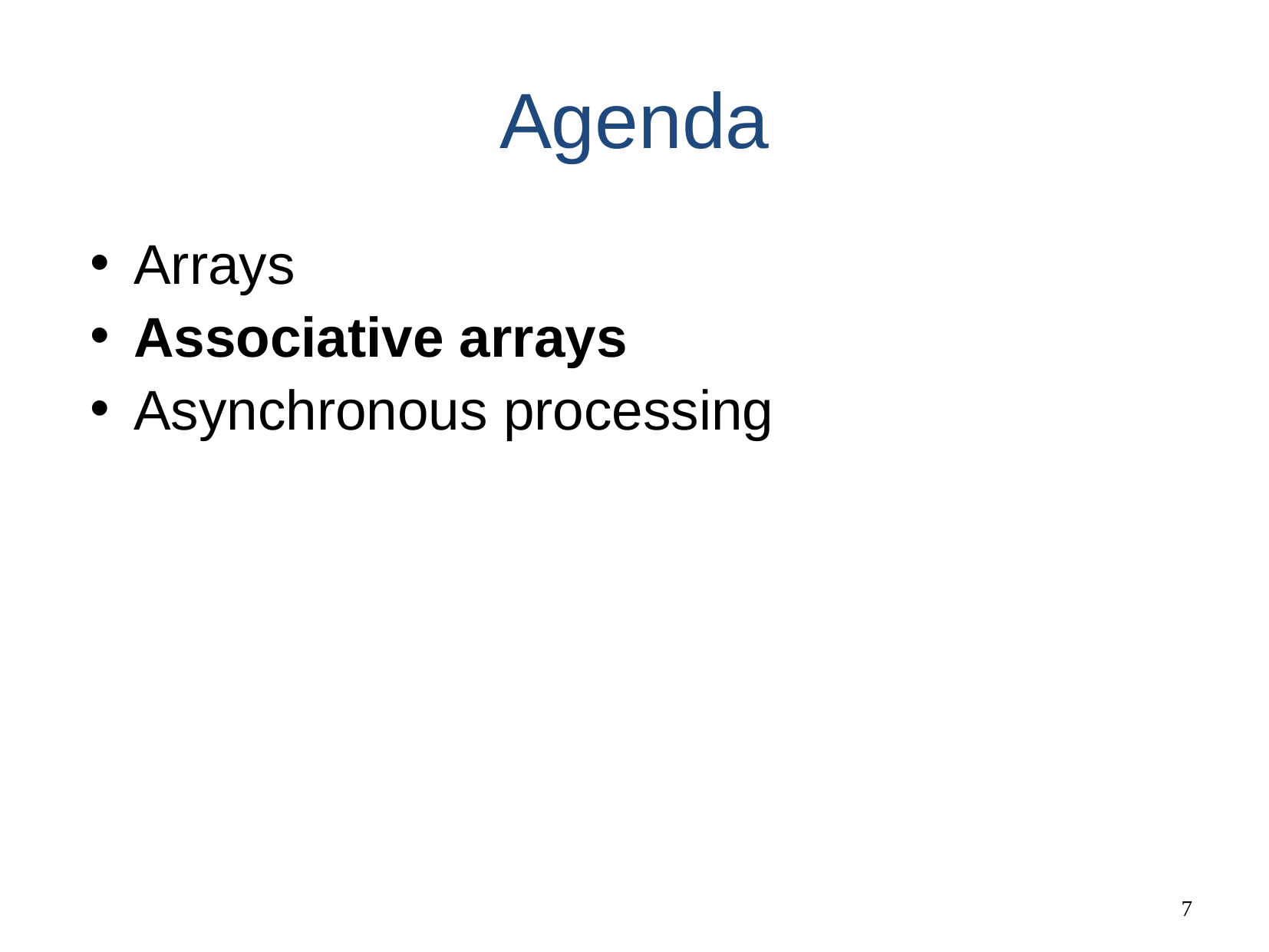

# Agenda
Arrays
Associative arrays
Asynchronous processing

7